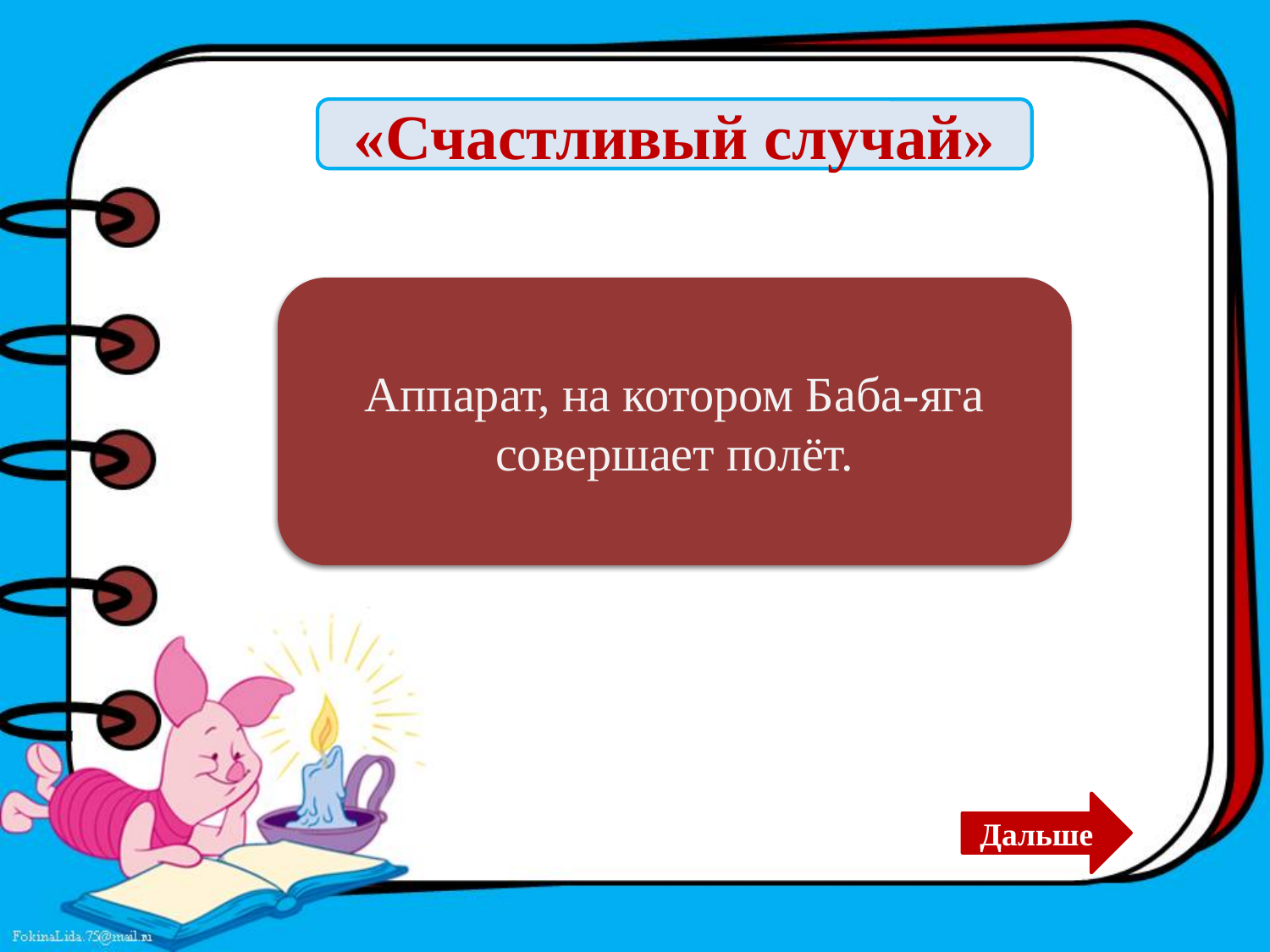

«Счастливый случай»
Ступа
Аппарат, на котором Баба-яга совершает полёт.

Дальше